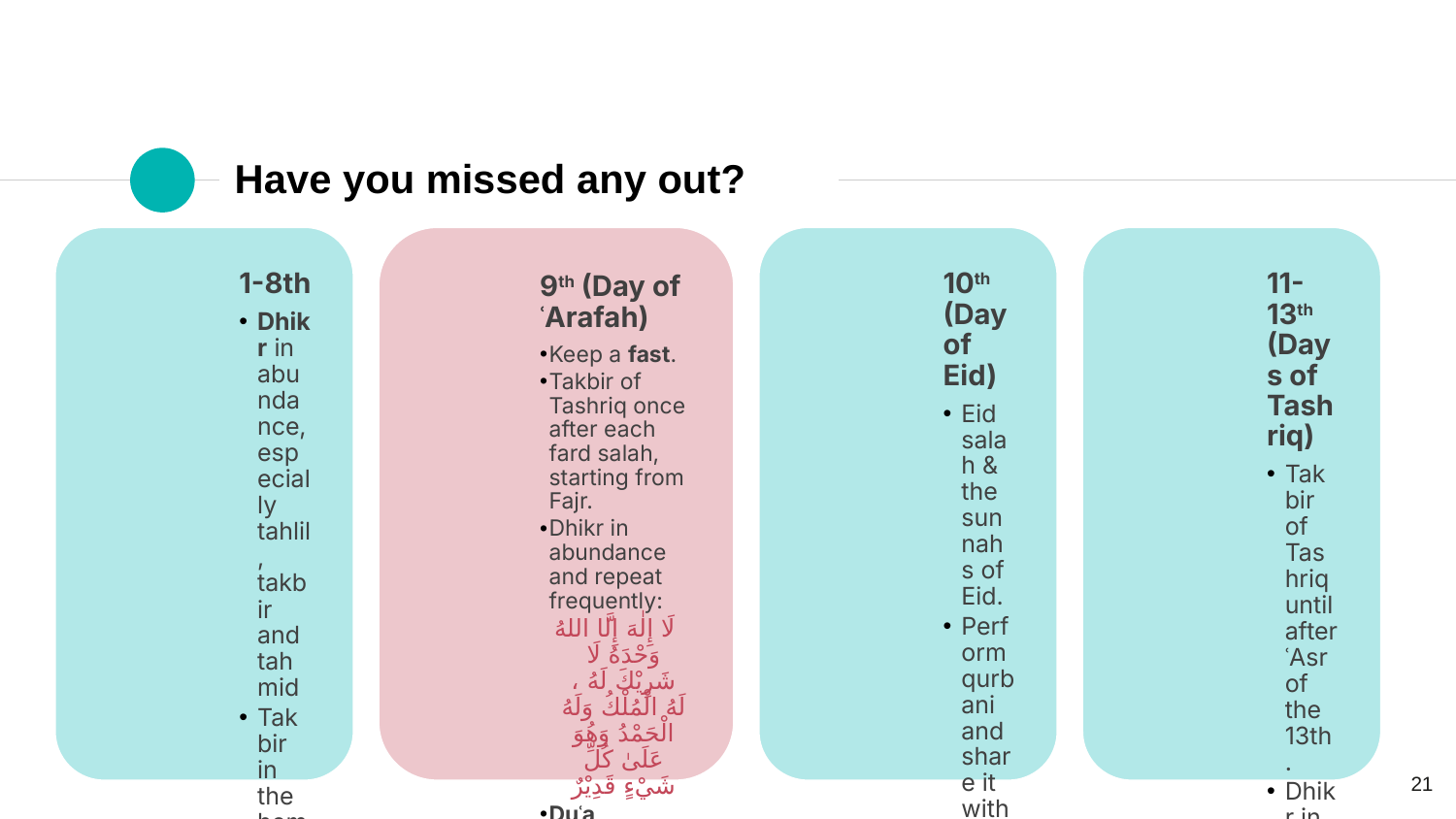

# Have you missed any out?
1-8th
Dhikr in abundance, especially tahlil, takbir and tahmid
Takbir in the homes, markets and streets.
Fast as many days as possible.
9th (Day of ʿArafah)
Keep a fast.
Takbir of Tashriq once after each fard salah, starting from Fajr.
Dhikr in abundance and repeat frequently:
لَا إِلٰهَ إِلَّا اللهُ وَحْدَهُ لَا شَرِيْكَ لَهُ ، لَهُ الْمُلْكُ وَلَهُ الْحَمْدُ وَهُوَ عَلَىٰ كُلِّ شَيْءٍ قَدِيْرٌ
Duʿa, especially for freedom from Hell.
10th (Day of Eid)
Eid salah & the sunnahs of Eid.
Perform qurbani and share it with others.
Spread joy.
Takbir of Tashriq after each fard salah.
Dhikr in abundance.
11-13th (Days of Tashriq)
Takbir of Tashriq until after ʿAsr of the 13th.
Dhikr in abundance.
21